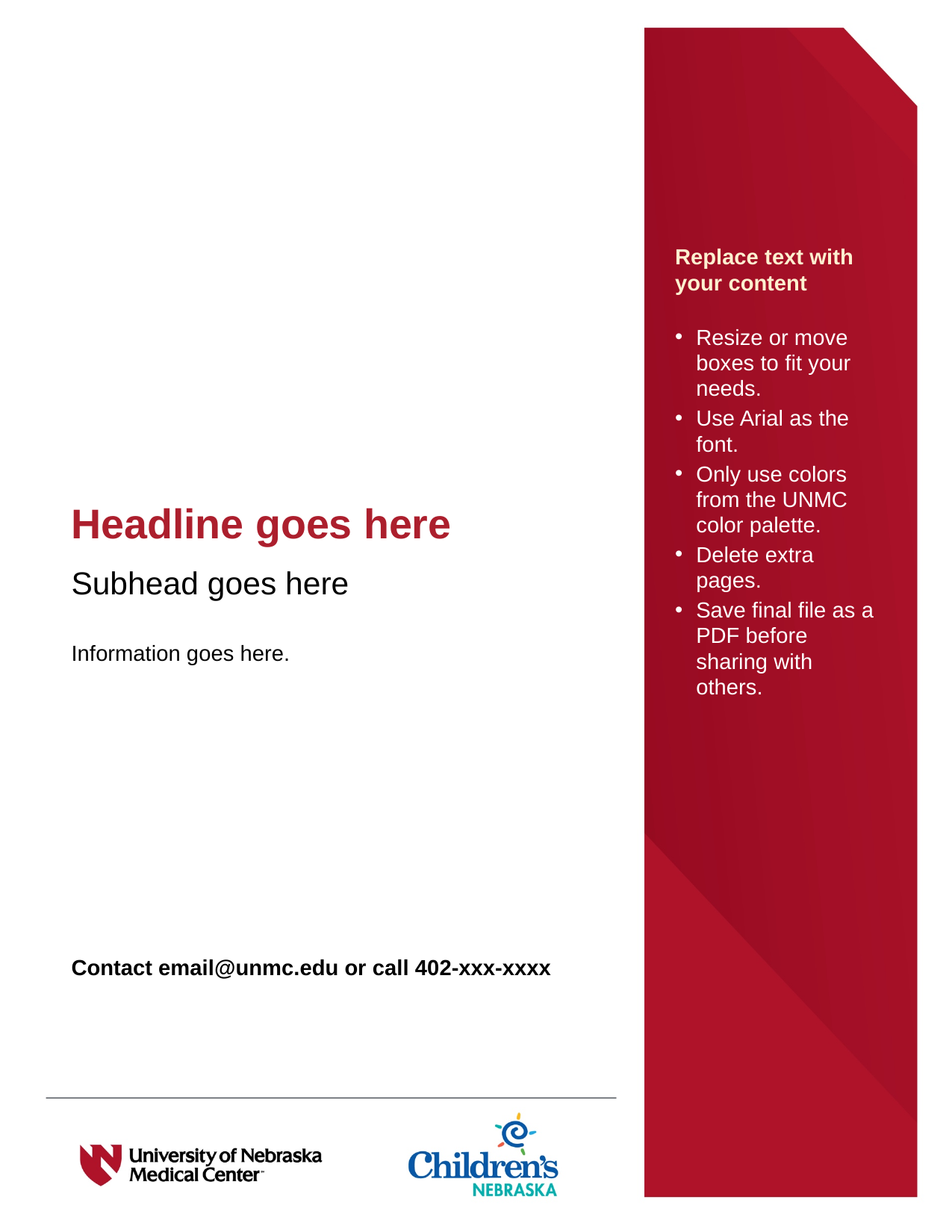

Replace text with your content
Resize or move boxes to fit your needs.
Use Arial as the font.
Only use colors from the UNMC color palette.
Delete extra pages.
Save final file as a PDF before sharing with others.

# Headline goes here
Subhead goes here
Information goes here.
Contact email@unmc.edu or call 402-xxx-xxxx